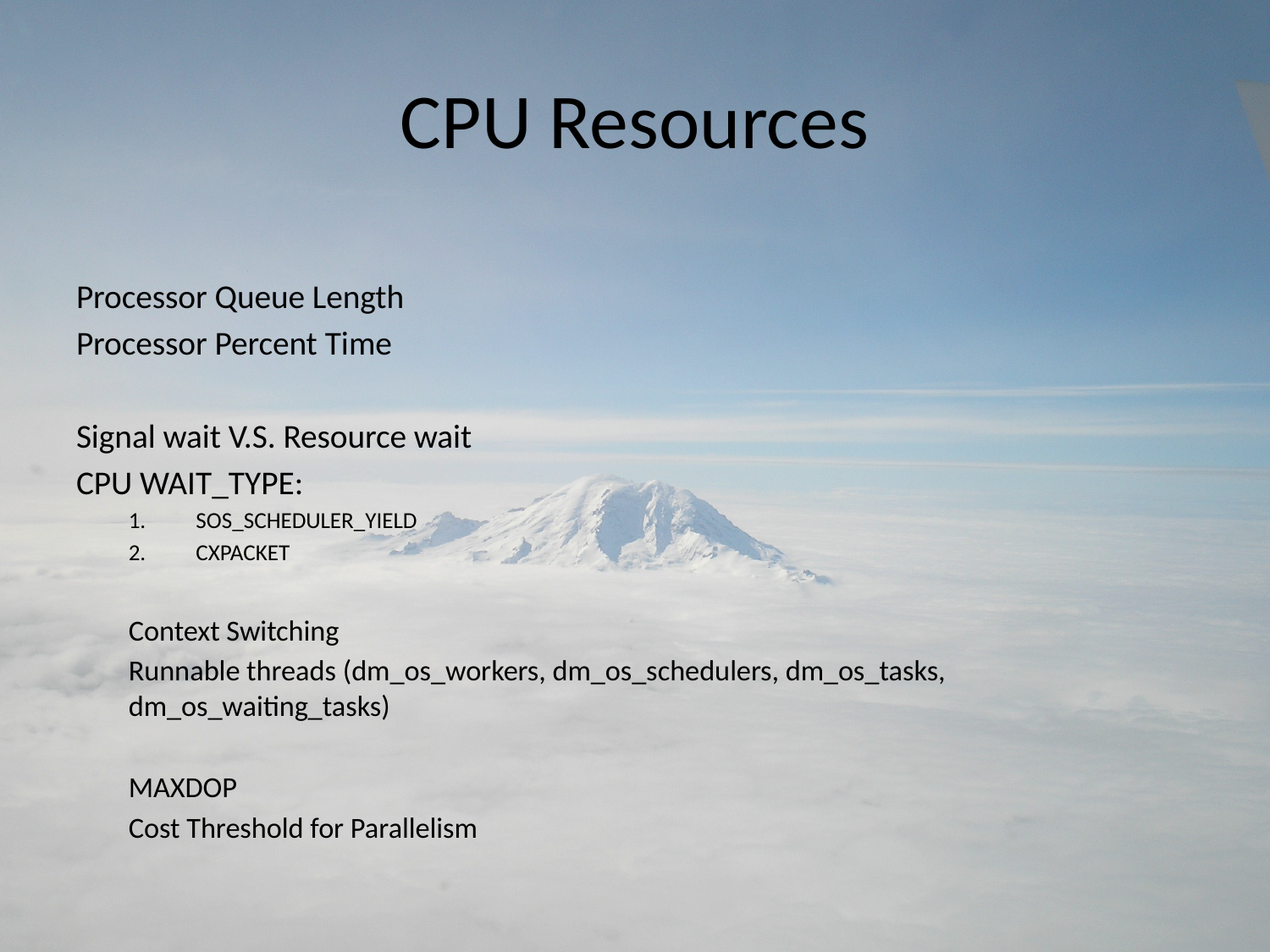

# CPU Resources

Processor Queue Length
Processor Percent Time

Signal wait V.S. Resource wait
CPU WAIT_TYPE:
SOS_SCHEDULER_YIELD
CXPACKET

Context Switching
Runnable threads (dm_os_workers, dm_os_schedulers, dm_os_tasks, dm_os_waiting_tasks)

MAXDOP
Cost Threshold for Parallelism